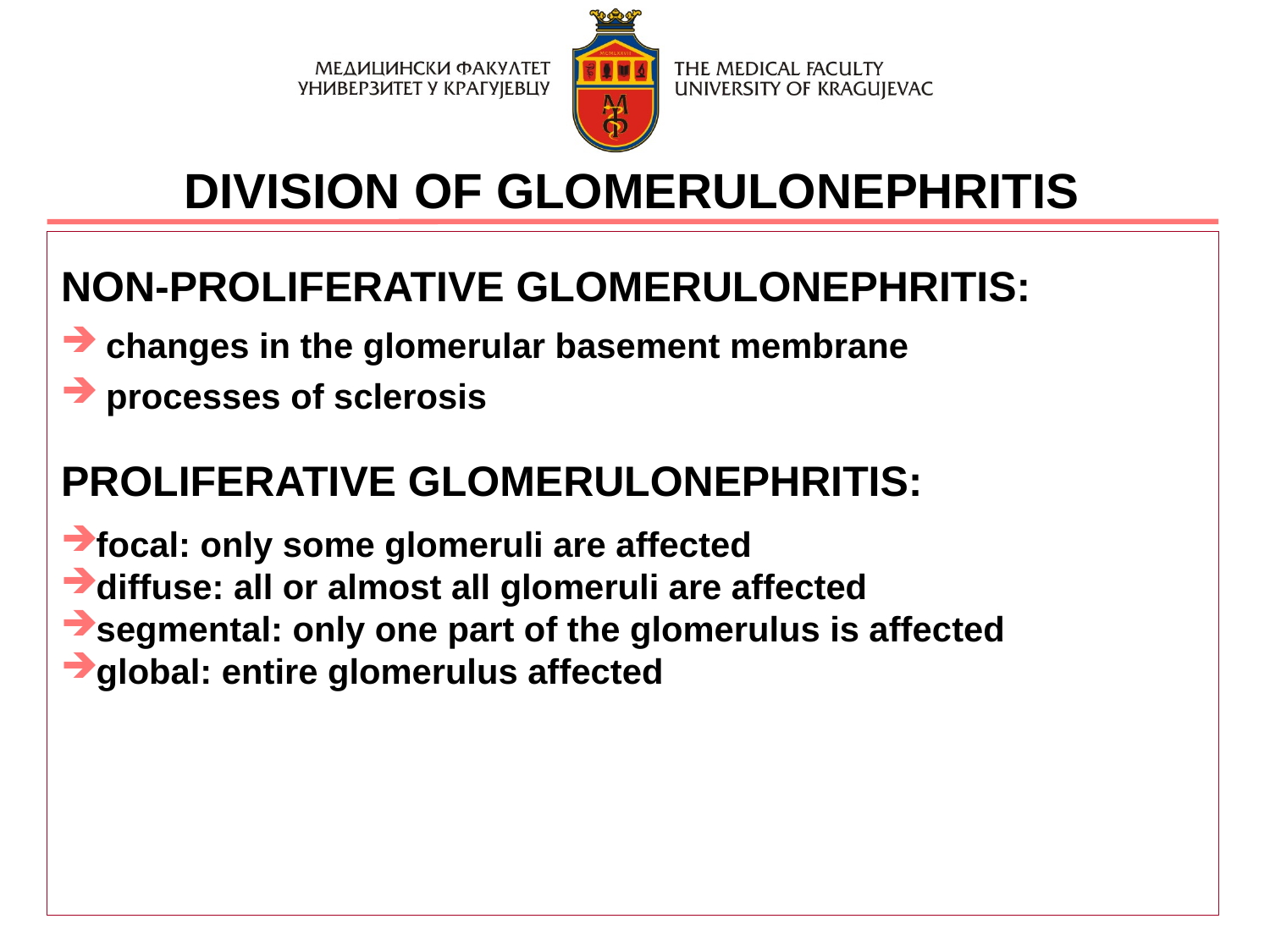

DIVISION OF GLOMERULONEPHRITIS

NON-PROLIFERATIVE GLOMERULONEPHRITIS:

 changes in the glomerular basement membrane

 processes of sclerosis

PROLIFERATIVE GLOMERULONEPHRITIS:

focal: only some glomeruli are affected
diffuse: all or almost all glomeruli are affected
segmental: only one part of the glomerulus is affected
global: entire glomerulus affected